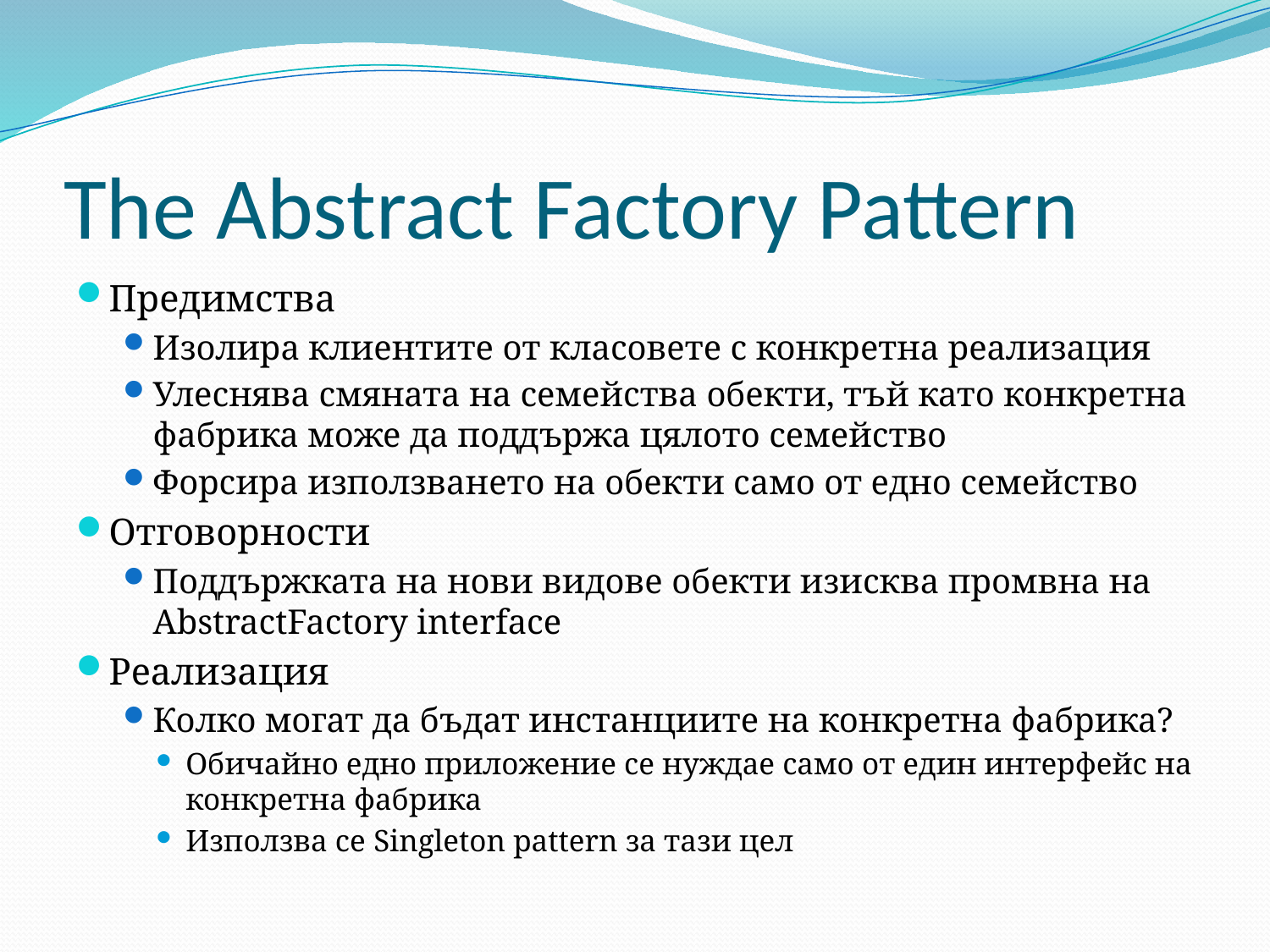

# The Abstract Factory Pattern
Предимства
Изолира клиентите от класовете с конкретна реализация
Улеснява смяната на семейства обекти, тъй като конкретна фабрика може да поддържа цялото семейство
Форсира използването на обекти само от едно семейство
Отговорности
Поддържката на нови видове обекти изисква промвна на AbstractFactory interface
Реализация
Колко могат да бъдат инстанциите на конкретна фабрика?
Обичайно едно приложение се нуждае само от един интерфейс на конкретна фабрика
Използва се Singleton pattern за тази цел